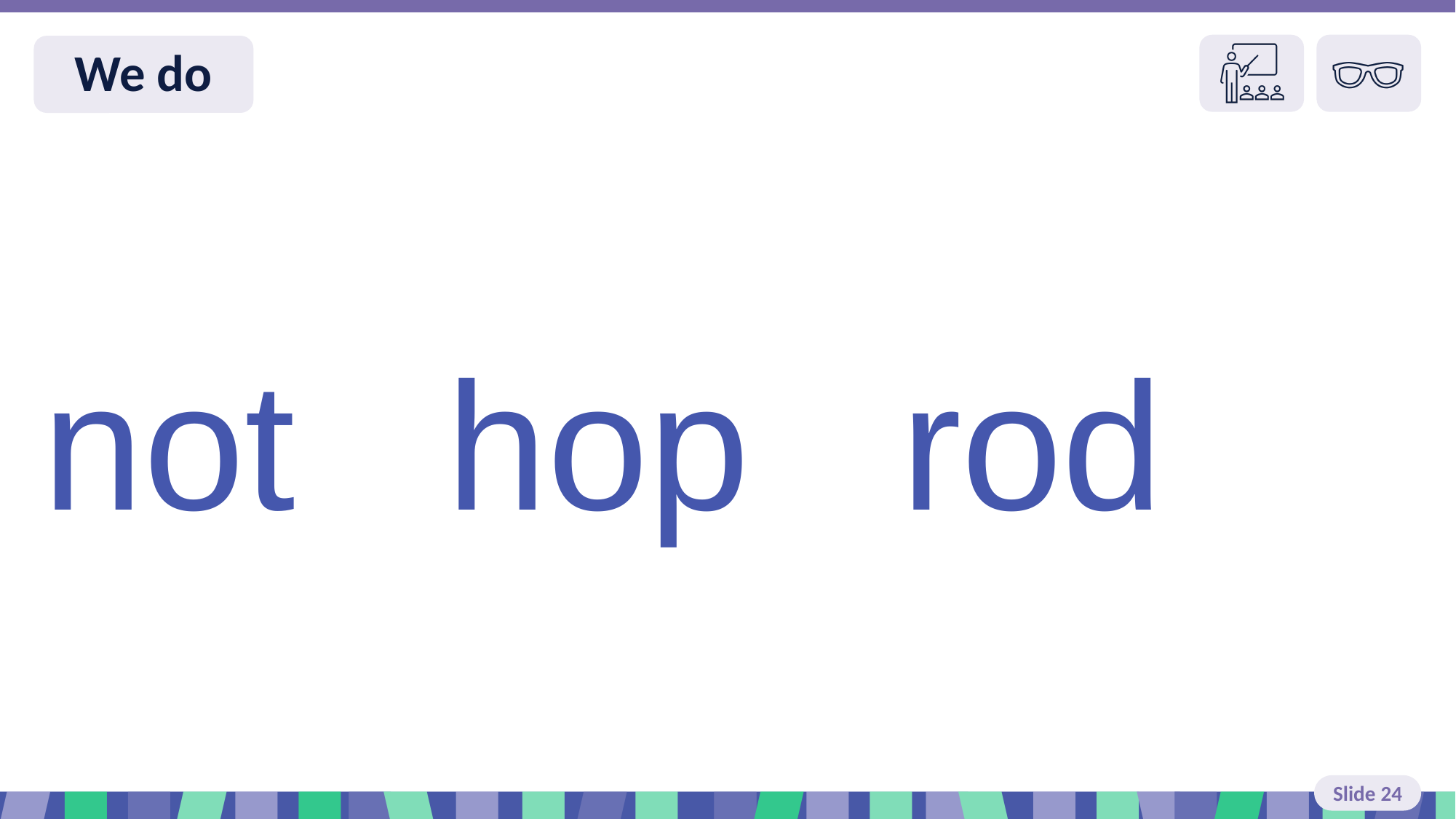

Slide 24 We do read
not   hop   rod